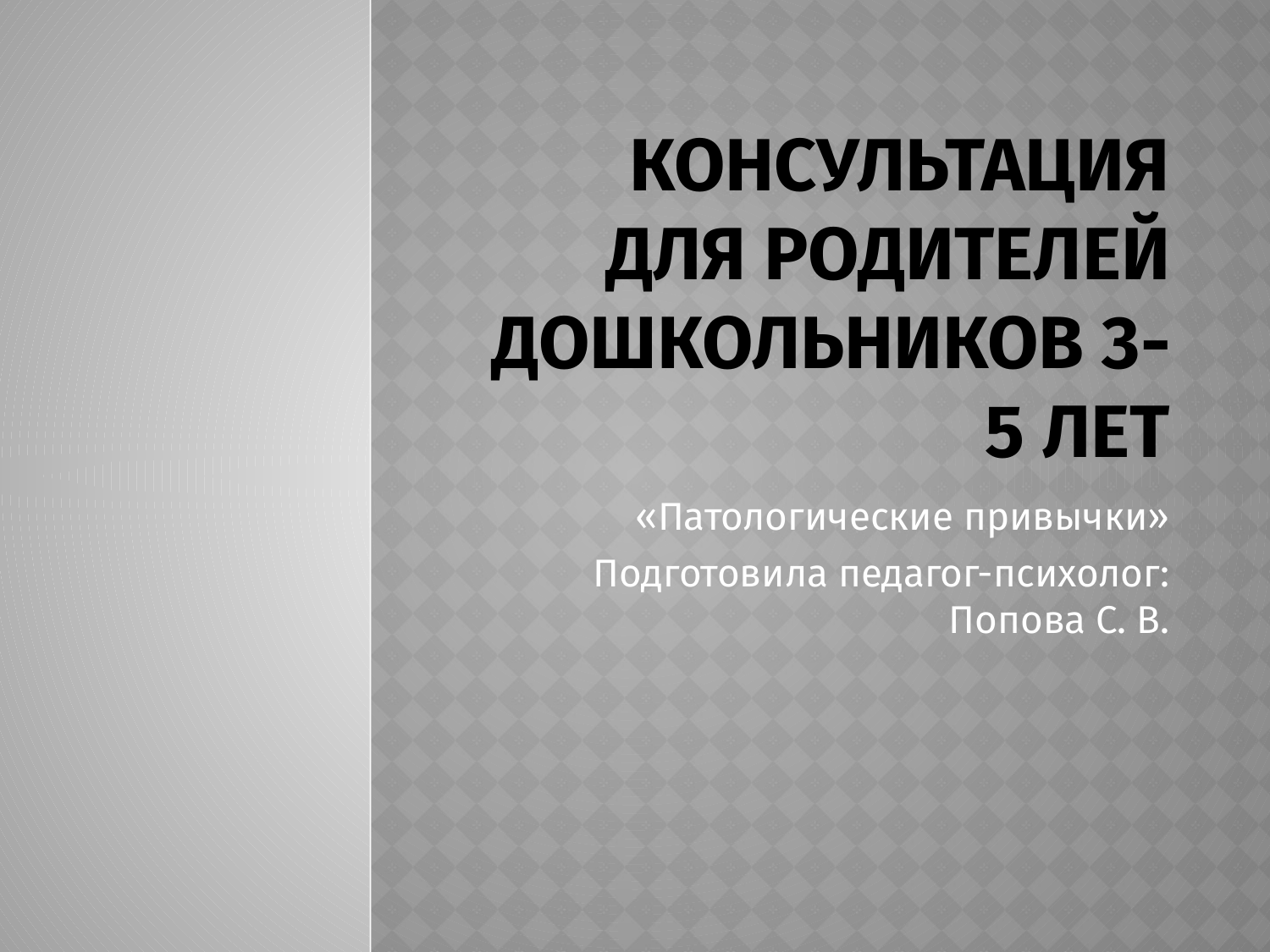

# Консультация для родителей дошкольников 3-5 лет
«Патологические привычки»
Подготовила педагог-психолог: Попова С. В.